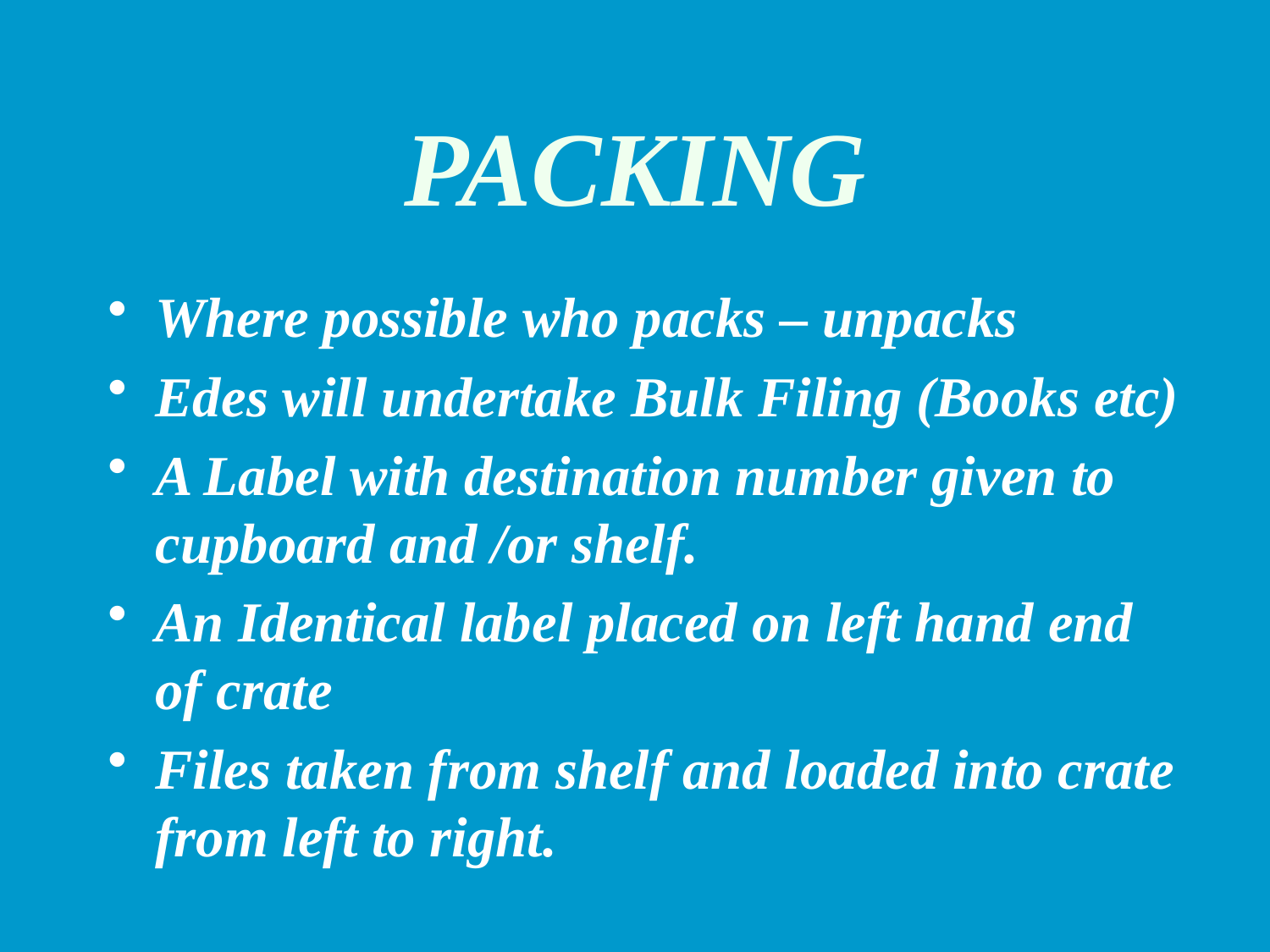

# PACKING
Where possible who packs – unpacks
Edes will undertake Bulk Filing (Books etc)
A Label with destination number given to  cupboard and /or shelf.
An Identical label placed on left hand end of crate
Files taken from shelf and loaded into crate from left to right.